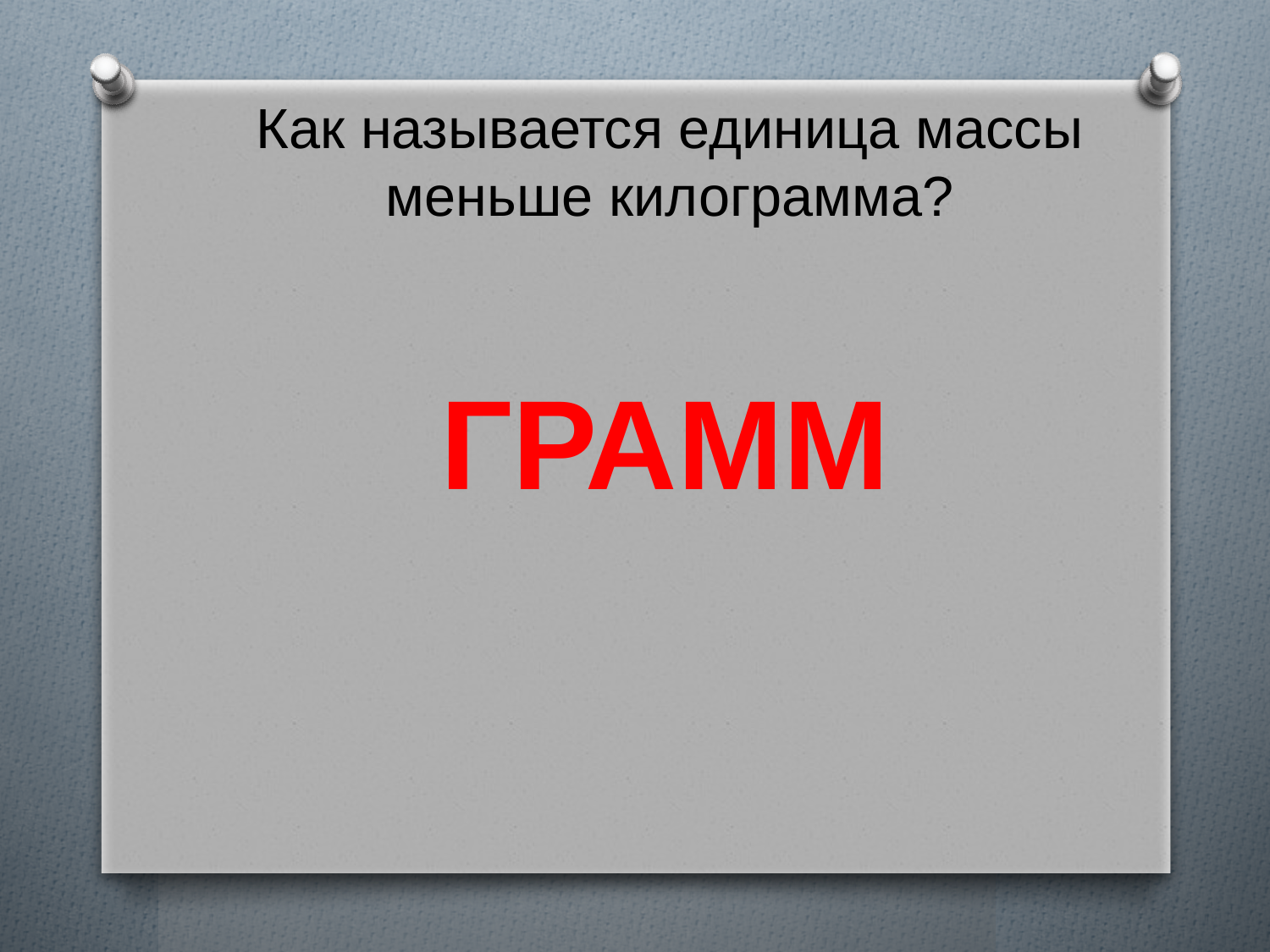

Как называется единица массы меньше килограмма?
ГРАММ